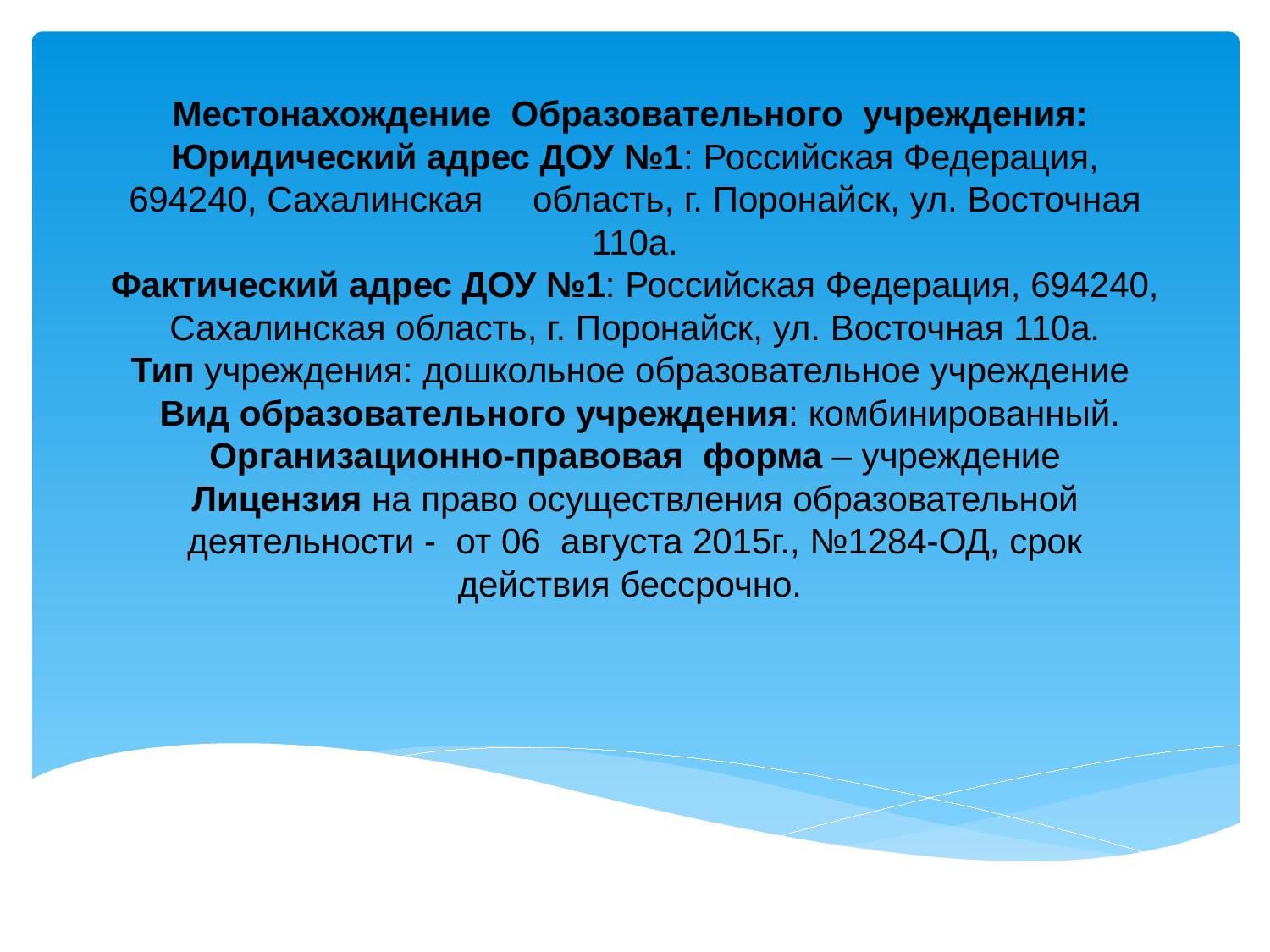

# Местонахождение  Образовательного  учреждения: Юридический адрес ДОУ №1: Российская Федерация, 694240, Сахалинская     область, г. Поронайск, ул. Восточная 110а. Фактический адрес ДОУ №1: Российская Федерация, 694240, Сахалинская область, г. Поронайск, ул. Восточная 110а. Тип учреждения: дошкольное образовательное учреждение Вид образовательного учреждения: комбинированный. Организационно-правовая  форма – учреждение Лицензия на право осуществления образовательной деятельности -  от 06  августа 2015г., №1284-ОД, срок действия бессрочно.